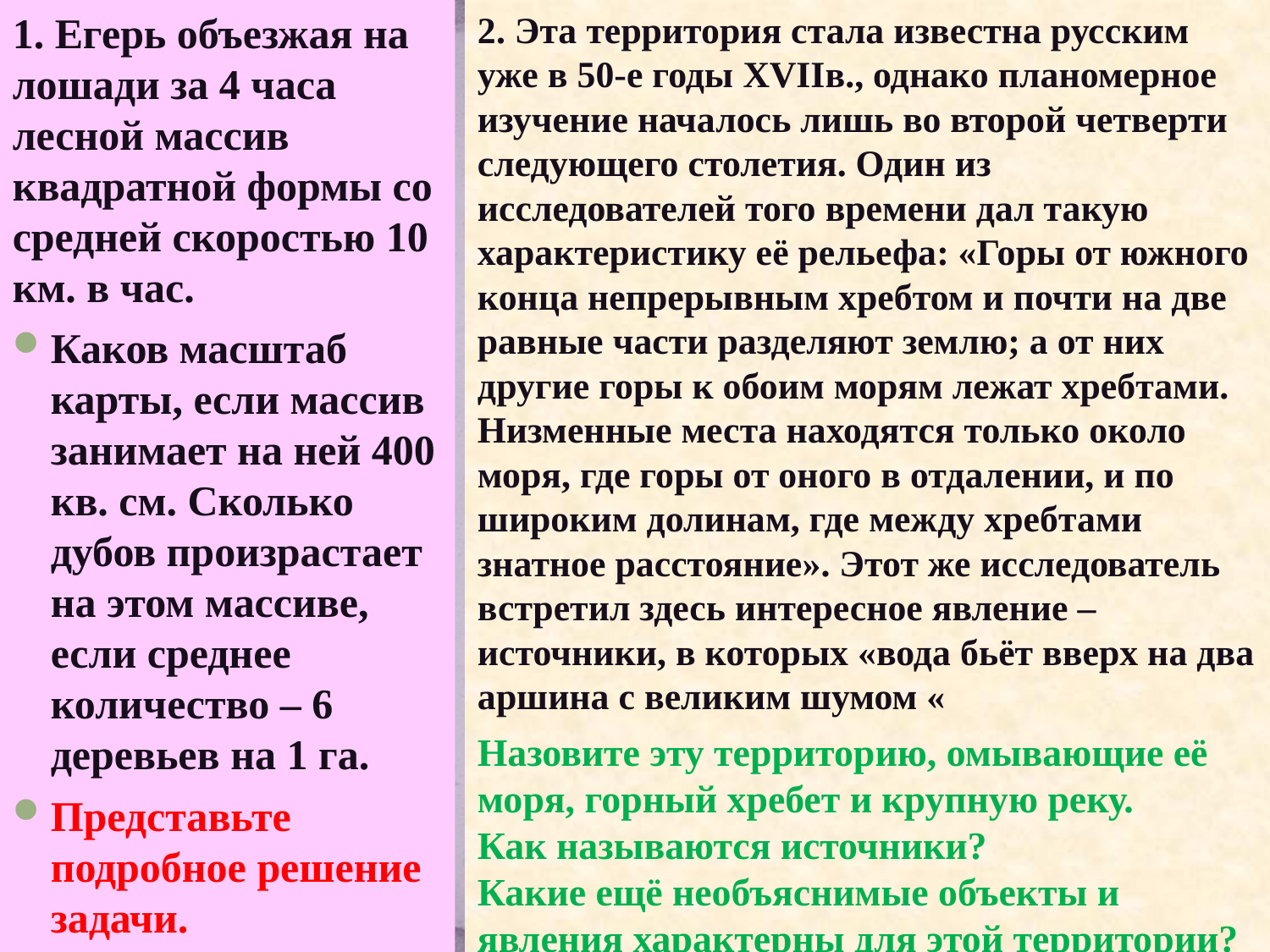

1. Егерь объезжая на лошади за 4 часа лесной массив квадратной формы со средней скоростью 10 км. в час.
Каков масштаб карты, если массив занимает на ней 400 кв. см. Сколько дубов произрастает на этом массиве, если среднее количество – 6 деревьев на 1 га.
Представьте подробное решение задачи.
2. Эта территория стала известна русским уже в 50-е годы XVIIв., однако планомерное изучение началось лишь во второй четверти следующего столетия. Один из исследователей того времени дал такую характеристику её рельефа: «Горы от южного конца непрерывным хребтом и почти на две равные части разделяют землю; а от них другие горы к обоим морям лежат хребтами. Низменные места находятся только около моря, где горы от оного в отдалении, и по широким долинам, где между хребтами знатное расстояние». Этот же исследователь встретил здесь интересное явление – источники, в которых «вода бьёт вверх на два аршина с великим шумом «
Назовите эту территорию, омывающие её моря, горный хребет и крупную реку.      Как называются источники?                 Какие ещё необъяснимые объекты и явления характерны для этой территории?